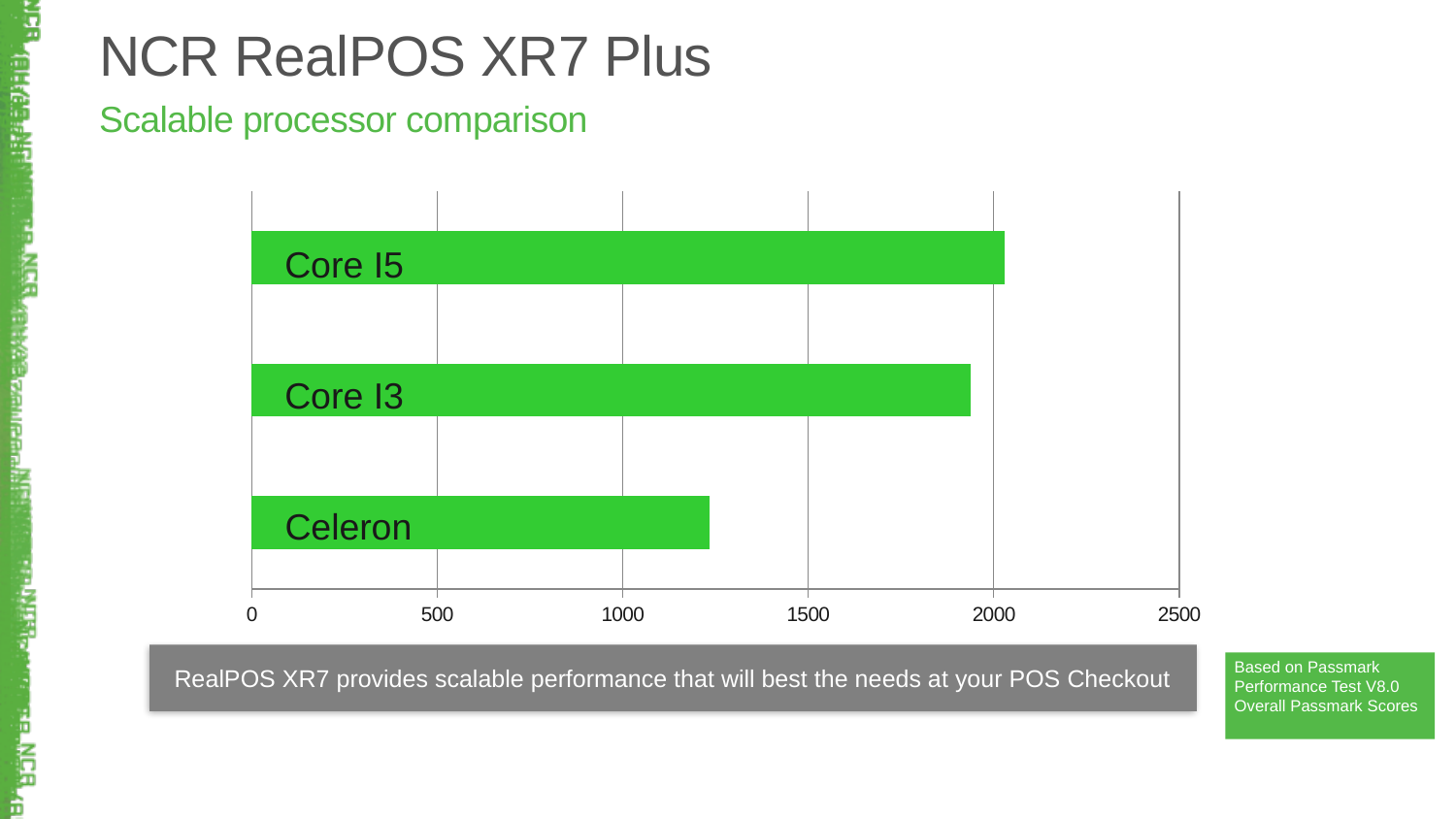

NCR RealPOS XR7 Plus
Scalable processor comparison

### Chart

| Category |  |
|---|---|
| 7607 Celeron G3900TE 4GB 120GB SSD | 1235.0 |
| 7607 i3-6100TE 4GB 120GB SSD | 1939.0 |
| 7607 i5-6500T 4GB 120GB SSD | 2029.8 |
Core I5
Core I3
Celeron
RealPOS XR7 provides scalable performance that will best the needs at your POS Checkout
Based on Passmark Performance Test V8.0 Overall Passmark Scores